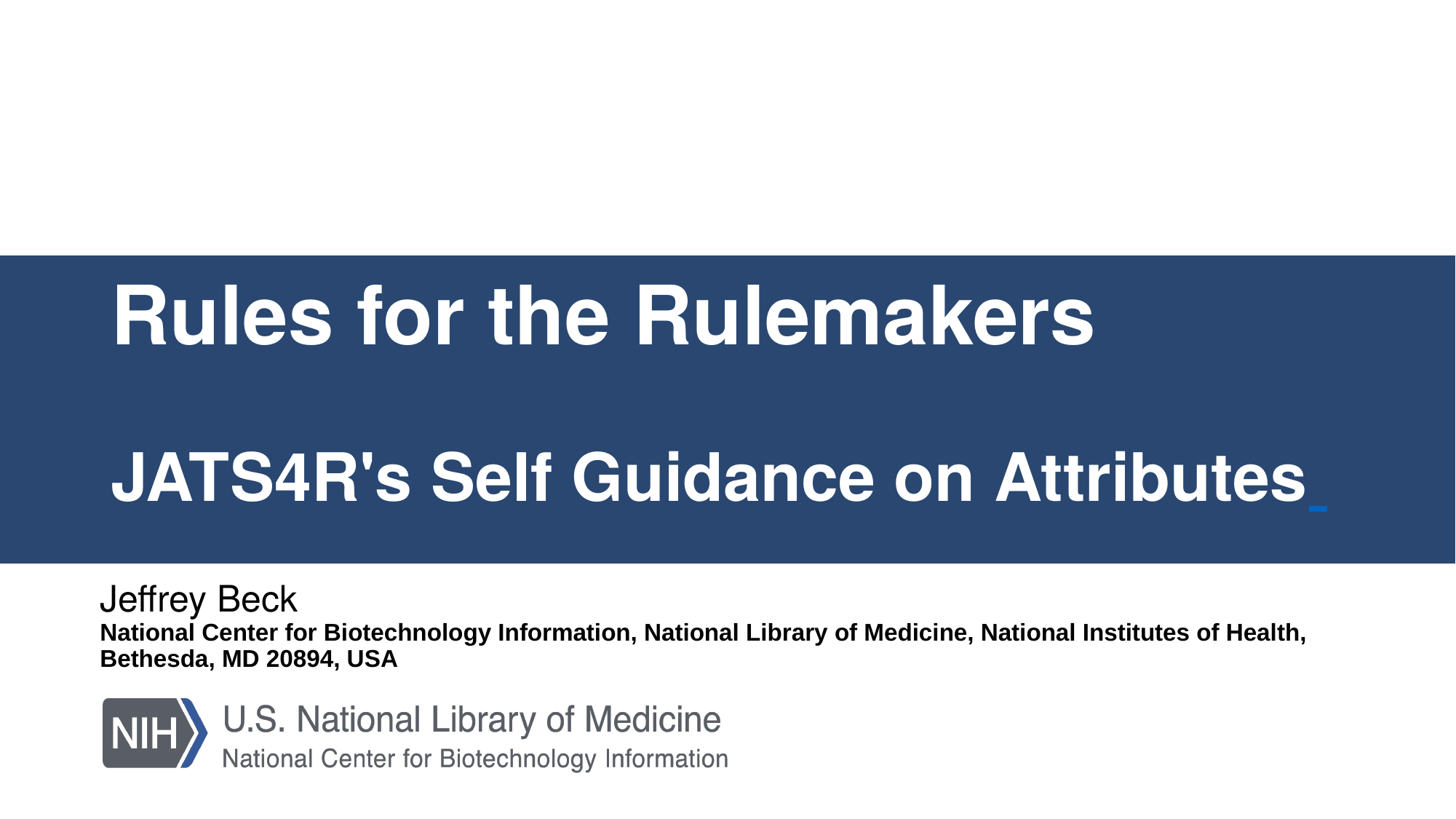

# Rules for the Rulemakers JATS4R's Self Guidance on Attributes
Jeffrey Beck
National Center for Biotechnology Information, National Library of Medicine, National Institutes of Health, Bethesda, MD 20894, USA